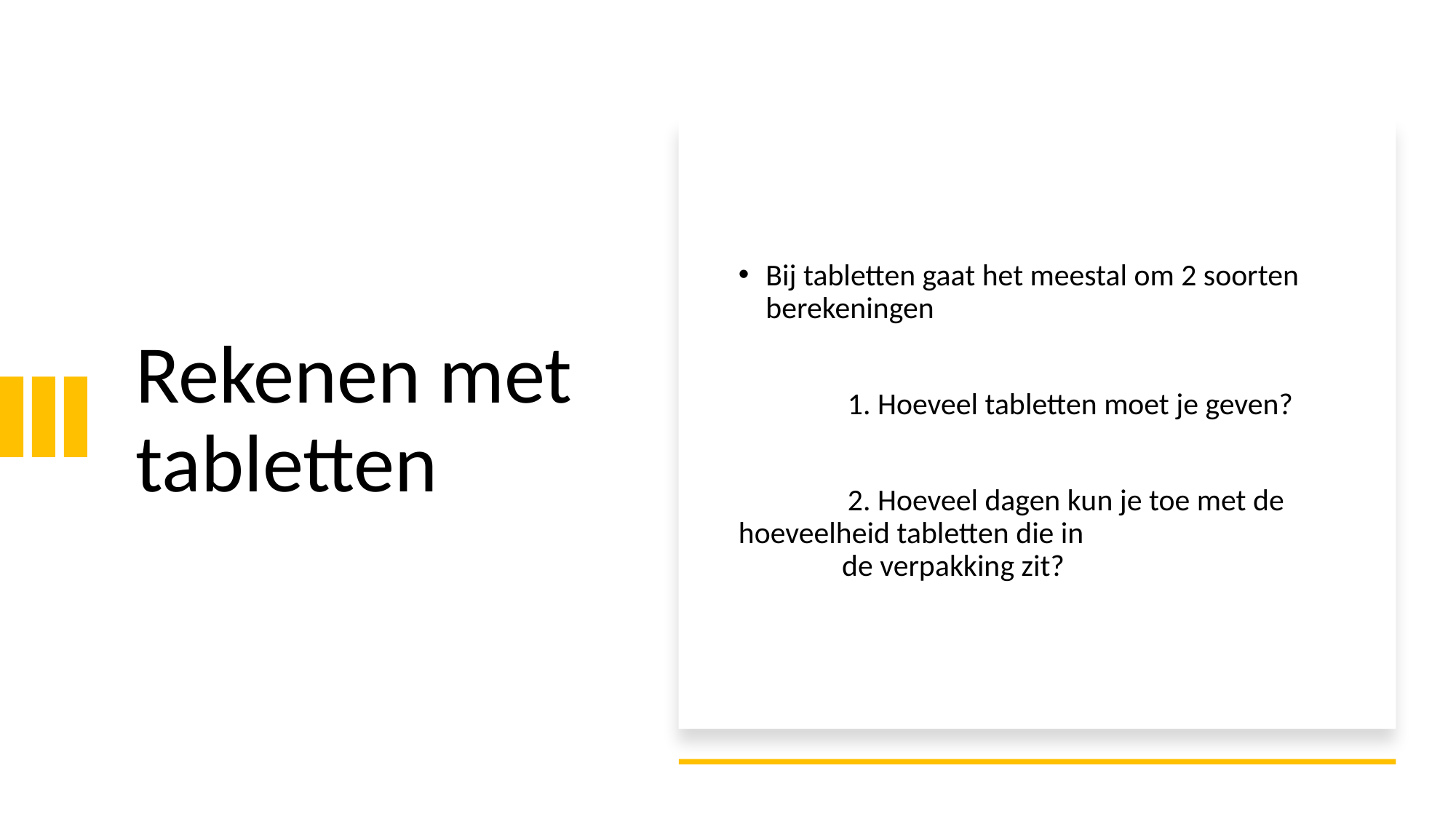

# Rekenen met tabletten
Bij tabletten gaat het meestal om 2 soorten berekeningen

	1. Hoeveel tabletten moet je geven?

	2. Hoeveel dagen kun je toe met de hoeveelheid tabletten die in
               de verpakking zit?